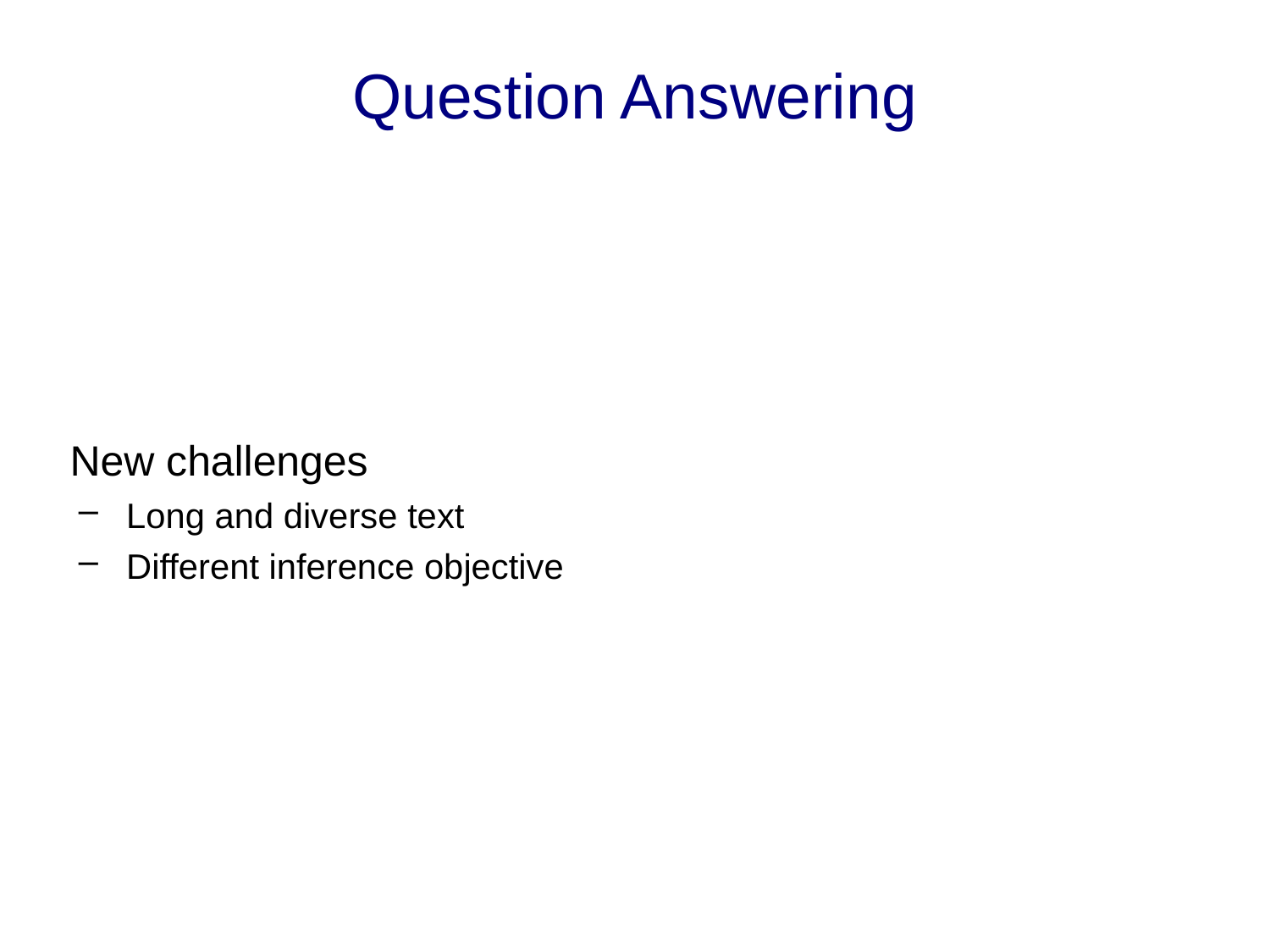

# Question Answering
New challenges
Long and diverse text
Different inference objective
61